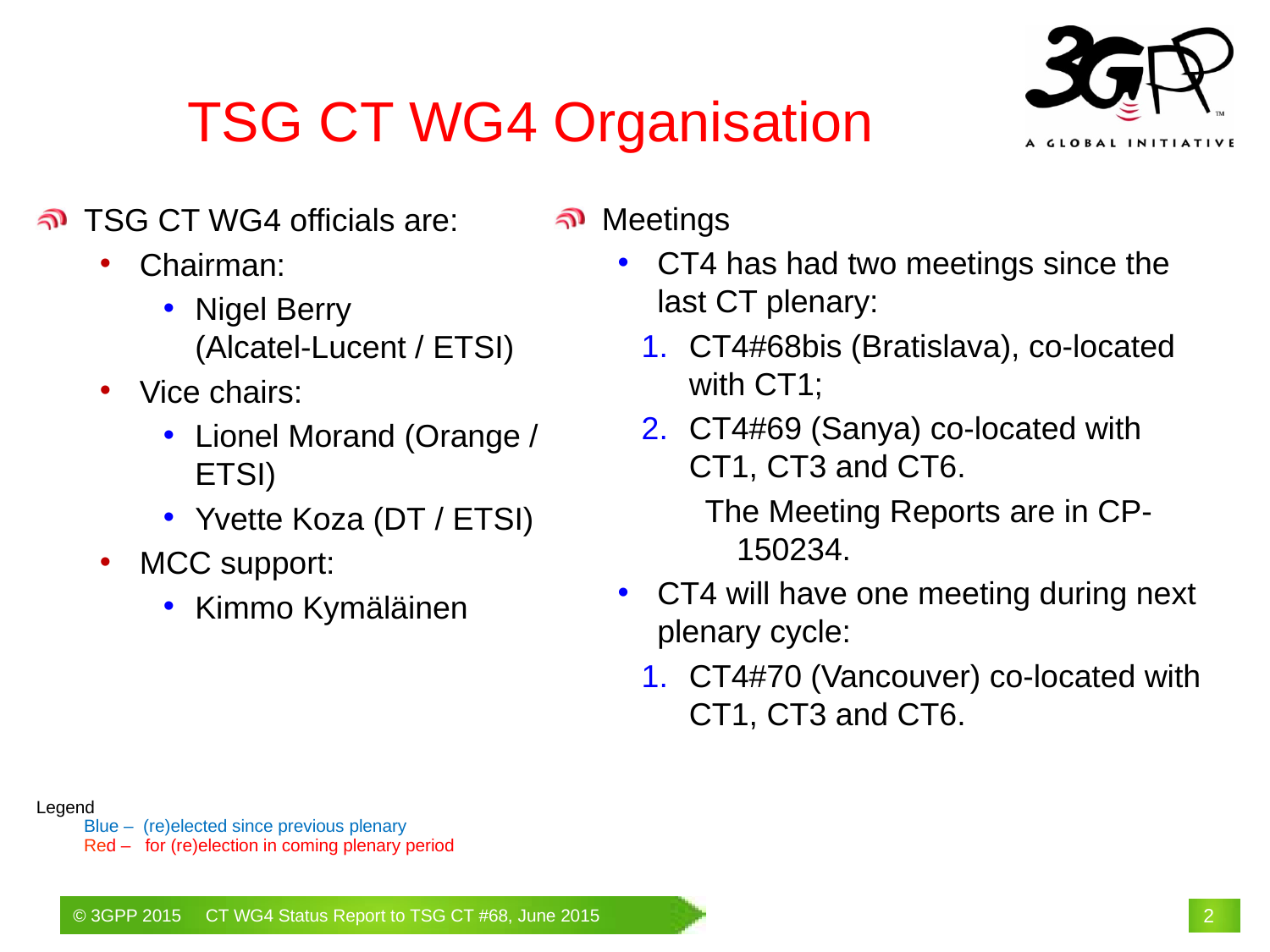

TSG CT WG4 Organisation
Meetings
CT4 has had two meetings since the last CT plenary:
CT4#68bis (Bratislava), co-located with CT1;
CT4#69 (Sanya) co-located with CT1, CT3 and CT6.
The Meeting Reports are in CP-150234.
CT4 will have one meeting during next plenary cycle:
CT4#70 (Vancouver) co-located with CT1, CT3 and CT6.
TSG CT WG4 officials are:
Chairman:
Nigel Berry
(Alcatel-Lucent / ETSI)
Vice chairs:
Lionel Morand (Orange / ETSI)
Yvette Koza (DT / ETSI)
MCC support:
Kimmo Kymäläinen
Legend
Blue –  (re)elected since previous plenary
Red –   for (re)election in coming plenary period